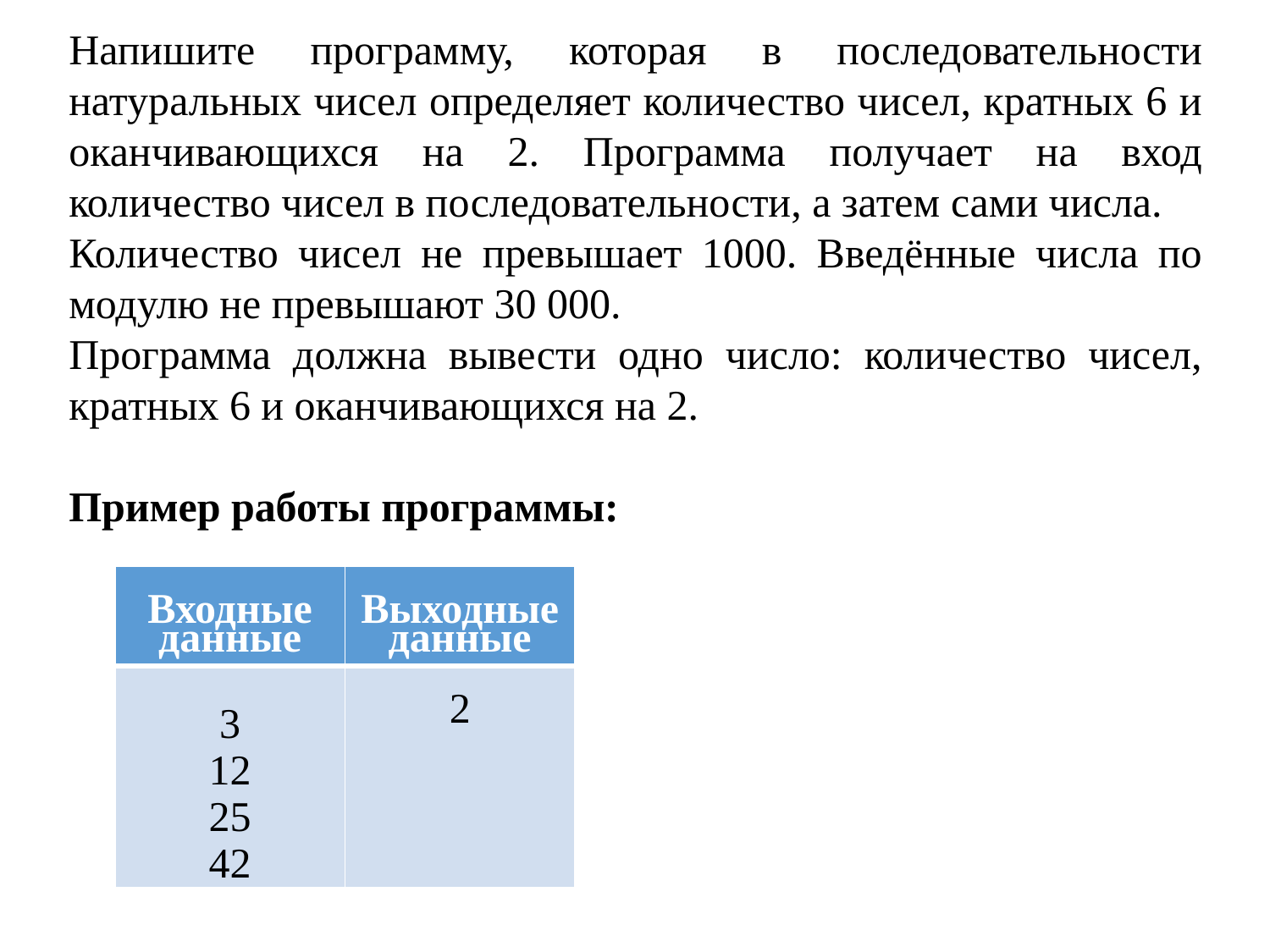

Напишите программу, которая в последовательности натуральных чисел определяет количество чисел, кратных 6 и оканчивающихся на 2. Программа получает на вход количество чисел в последовательности, а затем сами числа.
Количество чисел не превышает 1000. Введённые числа по модулю не превышают 30 000.
Программа должна вывести одно число: количество чисел, кратных 6 и оканчивающихся на 2.

Пример работы программы:
| Входные данные | Выходные данные |
| --- | --- |
| 3 12 25 42 | 2 |